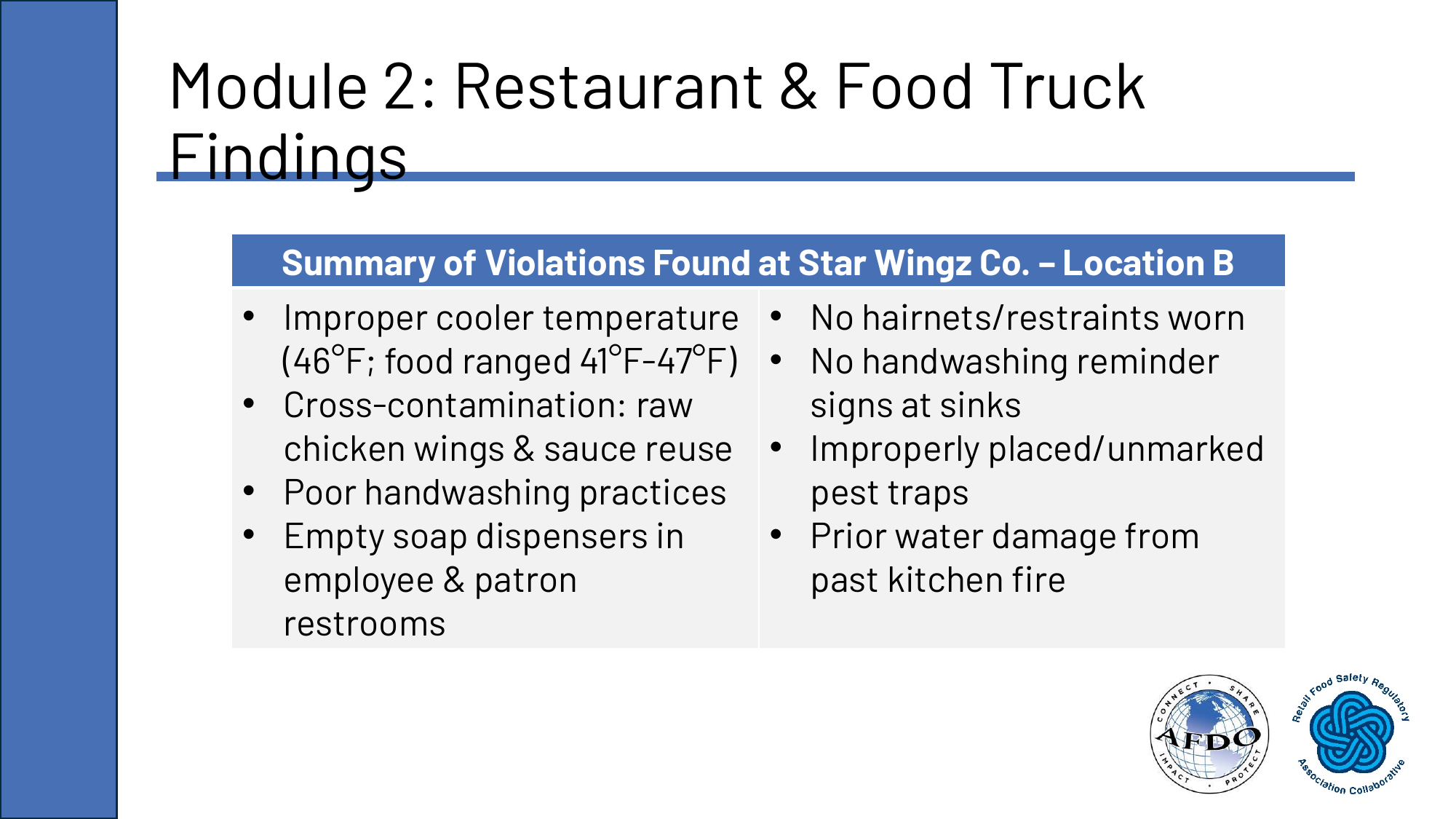

# Module 2: Restaurant & Food Truck Findings
| Summary of Violations Found at Star Wingz Co. – Location B |  |
| --- | --- |
| Improper cooler temperature (46°F; food ranged 41°F-47°F) Cross-contamination: raw chicken wings & sauce reuse Poor handwashing practices Empty soap dispensers in employee & patron restrooms | No hairnets/restraints worn No handwashing reminder signs at sinks Improperly placed/unmarked pest traps Prior water damage from past kitchen fire |